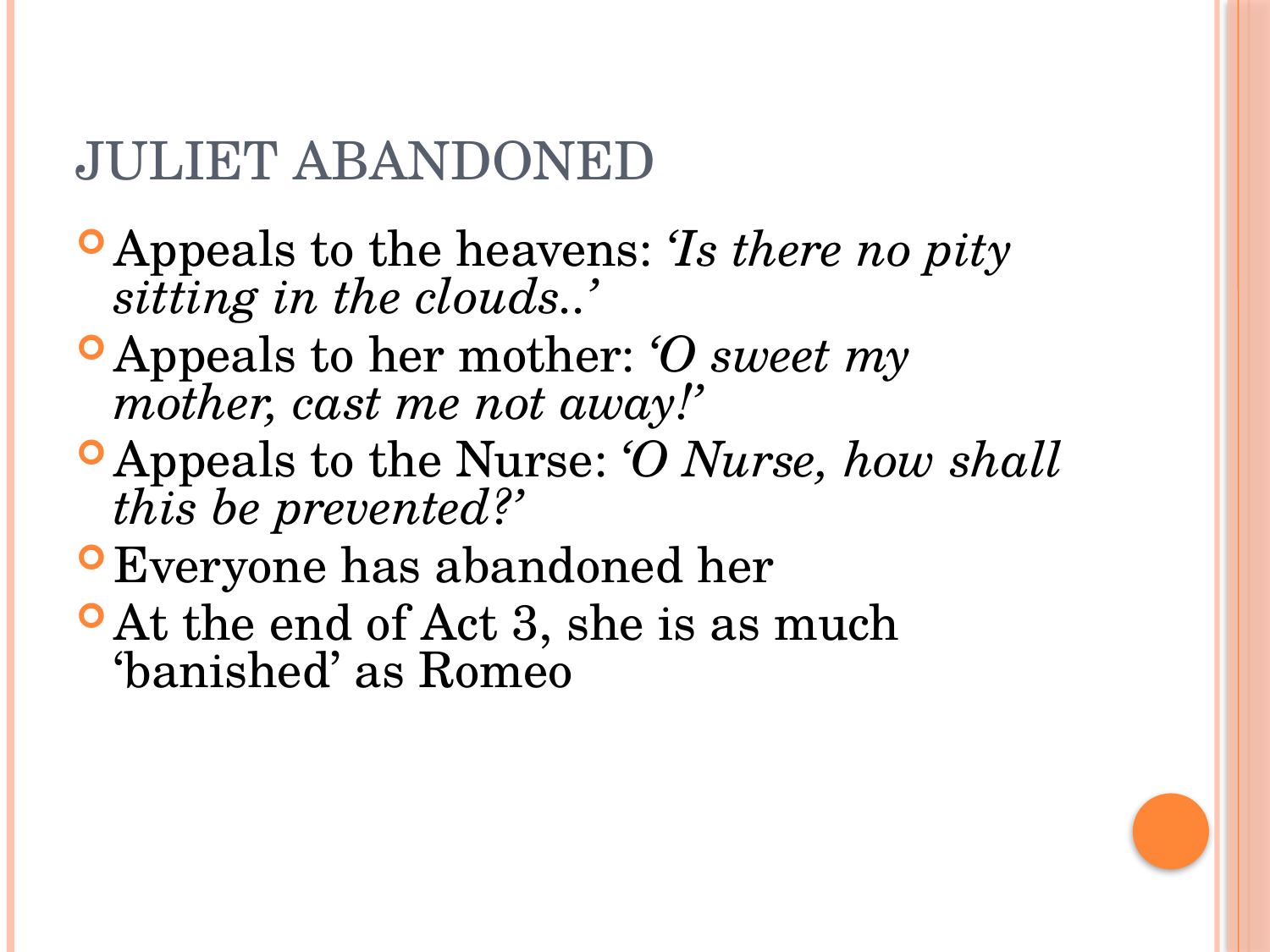

# Juliet Abandoned
Appeals to the heavens: ‘Is there no pity sitting in the clouds..’
Appeals to her mother: ‘O sweet my mother, cast me not away!’
Appeals to the Nurse: ‘O Nurse, how shall this be prevented?’
Everyone has abandoned her
At the end of Act 3, she is as much ‘banished’ as Romeo